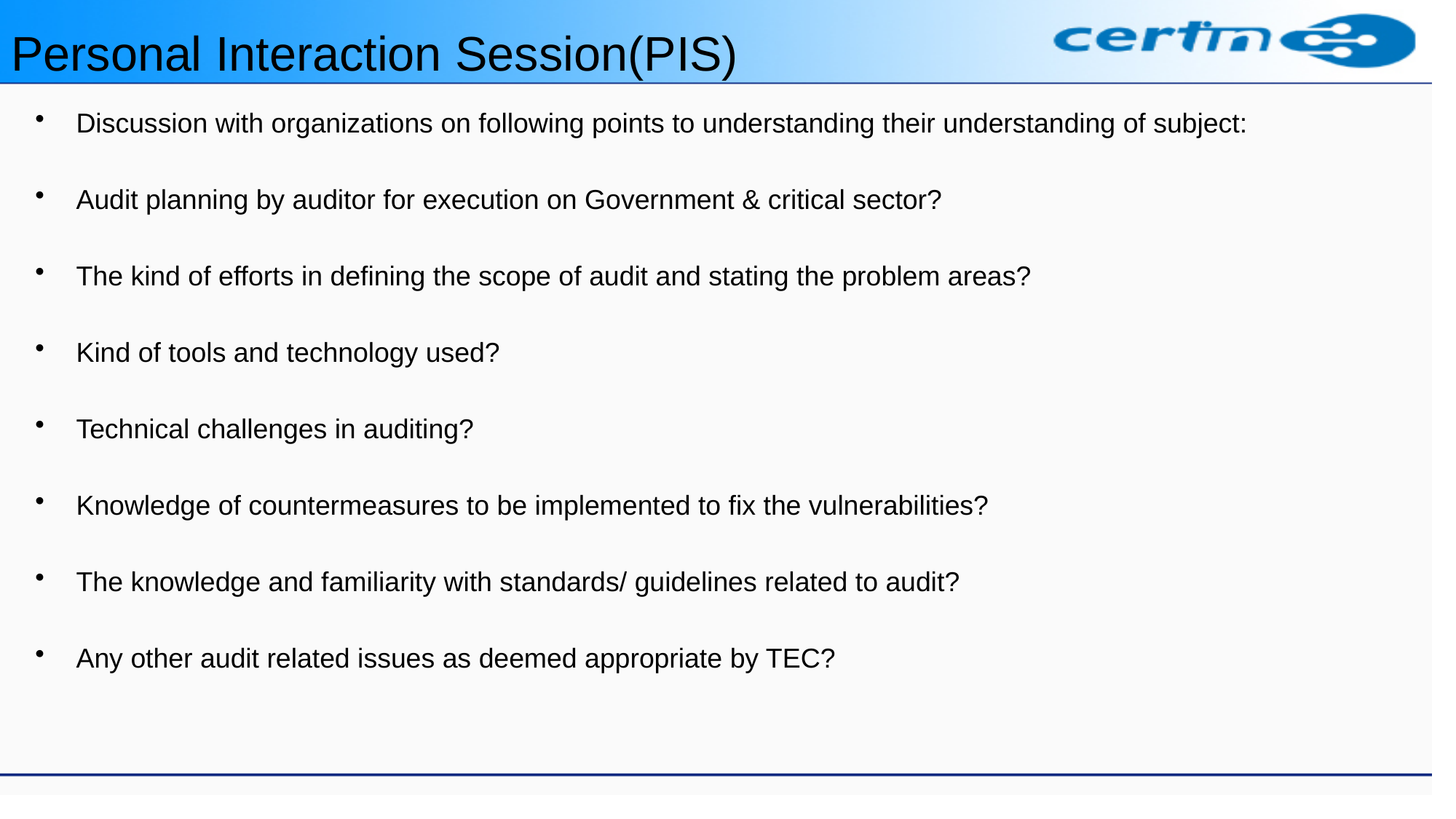

# Personal Interaction Session(PIS)
Discussion with organizations on following points to understanding their understanding of subject:

Audit planning by auditor for execution on Government & critical sector?

The kind of efforts in defining the scope of audit and stating the problem areas?

Kind of tools and technology used?

Technical challenges in auditing?

Knowledge of countermeasures to be implemented to fix the vulnerabilities?

The knowledge and familiarity with standards/ guidelines related to audit?

Any other audit related issues as deemed appropriate by TEC?